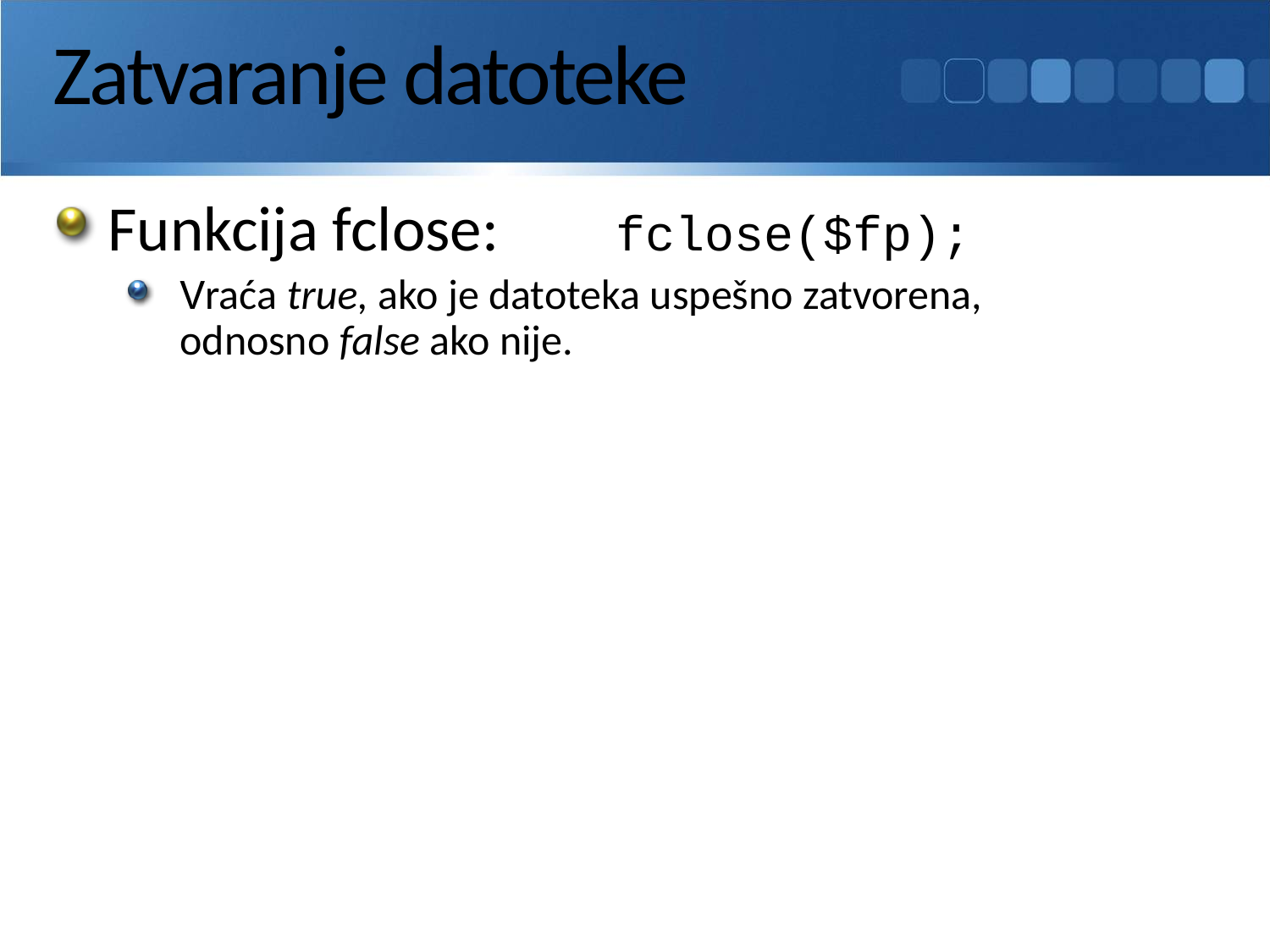

# Zatvaranje datoteke
Funkcija fclose: 	fclose($fp);
Vraća true, ako je datoteka uspešno zatvorena,
odnosno false ako nije.

Rad sa datotekama
126